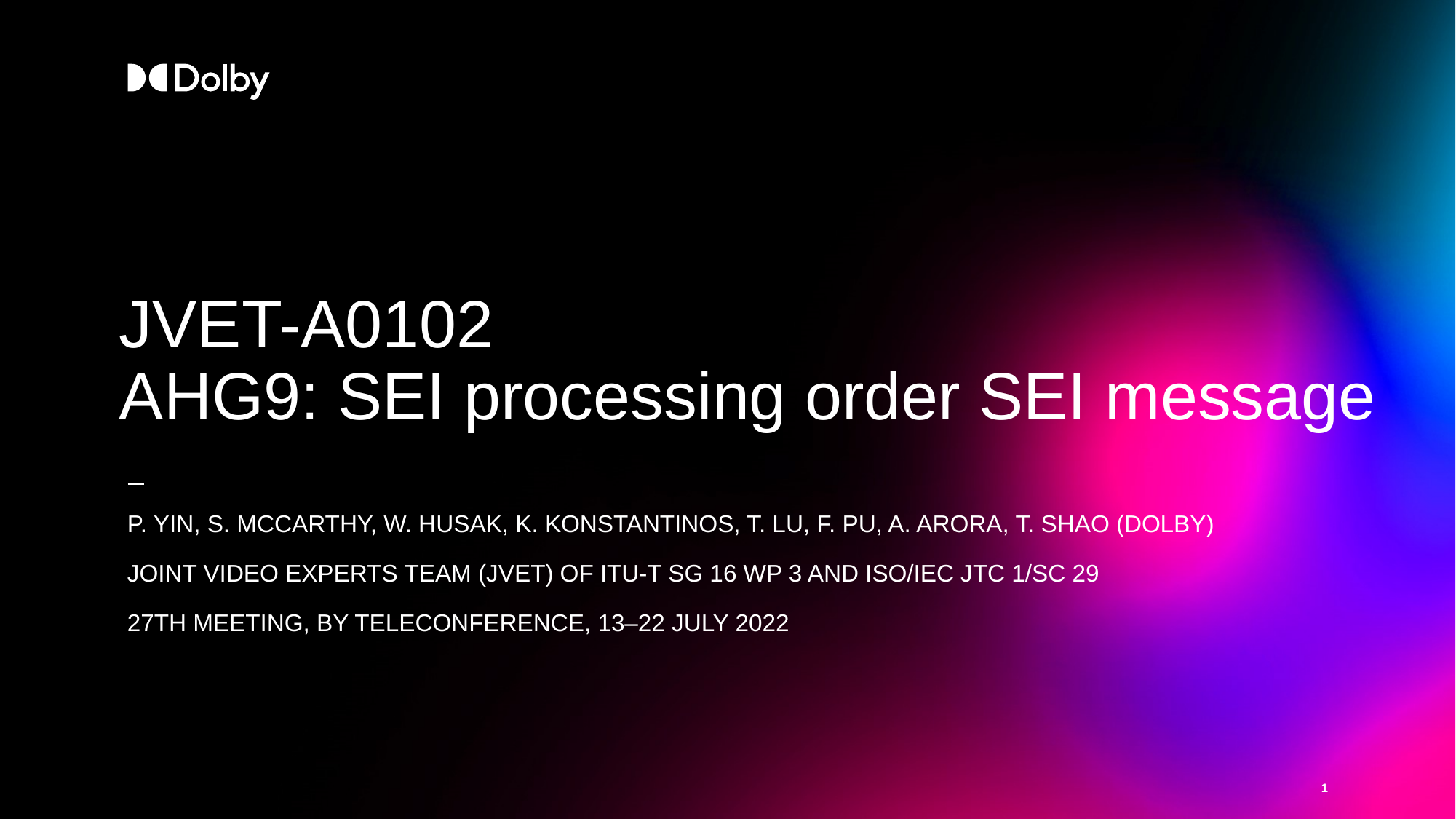

# JVET-A0102 AHG9: SEI processing order SEI message
P. Yin, S. McCarthy, W. Husak, K. Konstantinos, T. Lu, F. Pu, A. Arora, T. Shao (Dolby)
Joint Video Experts Team (JVET) of ITU-T SG 16 WP 3 and ISO/IEC JTC 1/SC 29
27th Meeting, by teleconference, 13–22 July 2022
1